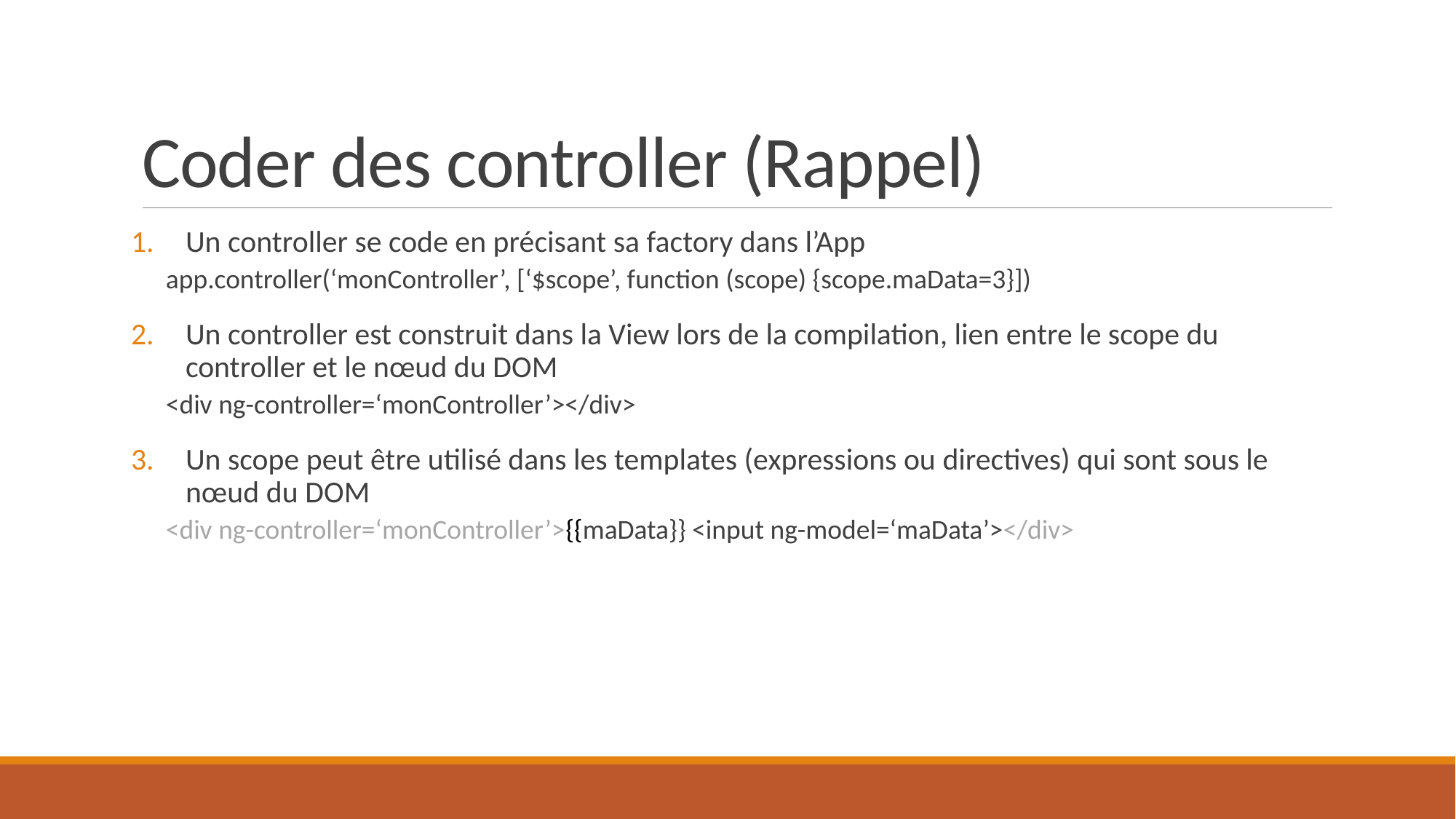

# Coder des controller (Rappel)
Un controller se code en précisant sa factory dans l’App
app.controller(‘monController’, [‘$scope’, function (scope) {scope.maData=3}])
Un controller est construit dans la View lors de la compilation, lien entre le scope du controller et le nœud du DOM
<div ng-controller=‘monController’></div>
Un scope peut être utilisé dans les templates (expressions ou directives) qui sont sous le nœud du DOM
<div ng-controller=‘monController’>{{maData}} <input ng-model=‘maData’></div>